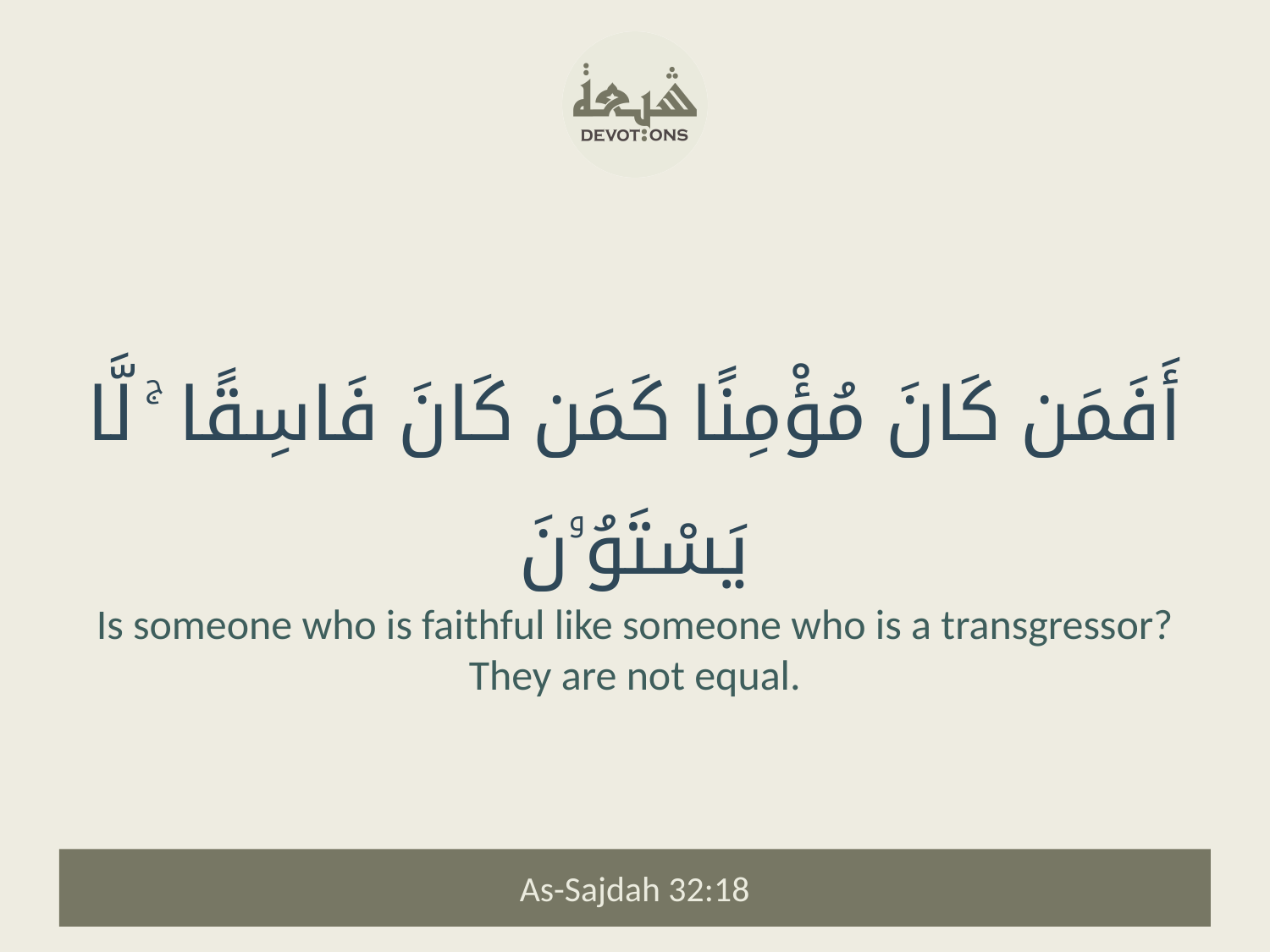

أَفَمَن كَانَ مُؤْمِنًا كَمَن كَانَ فَاسِقًا ۚ لَّا يَسْتَوُۥنَ
Is someone who is faithful like someone who is a transgressor? They are not equal.
As-Sajdah 32:18